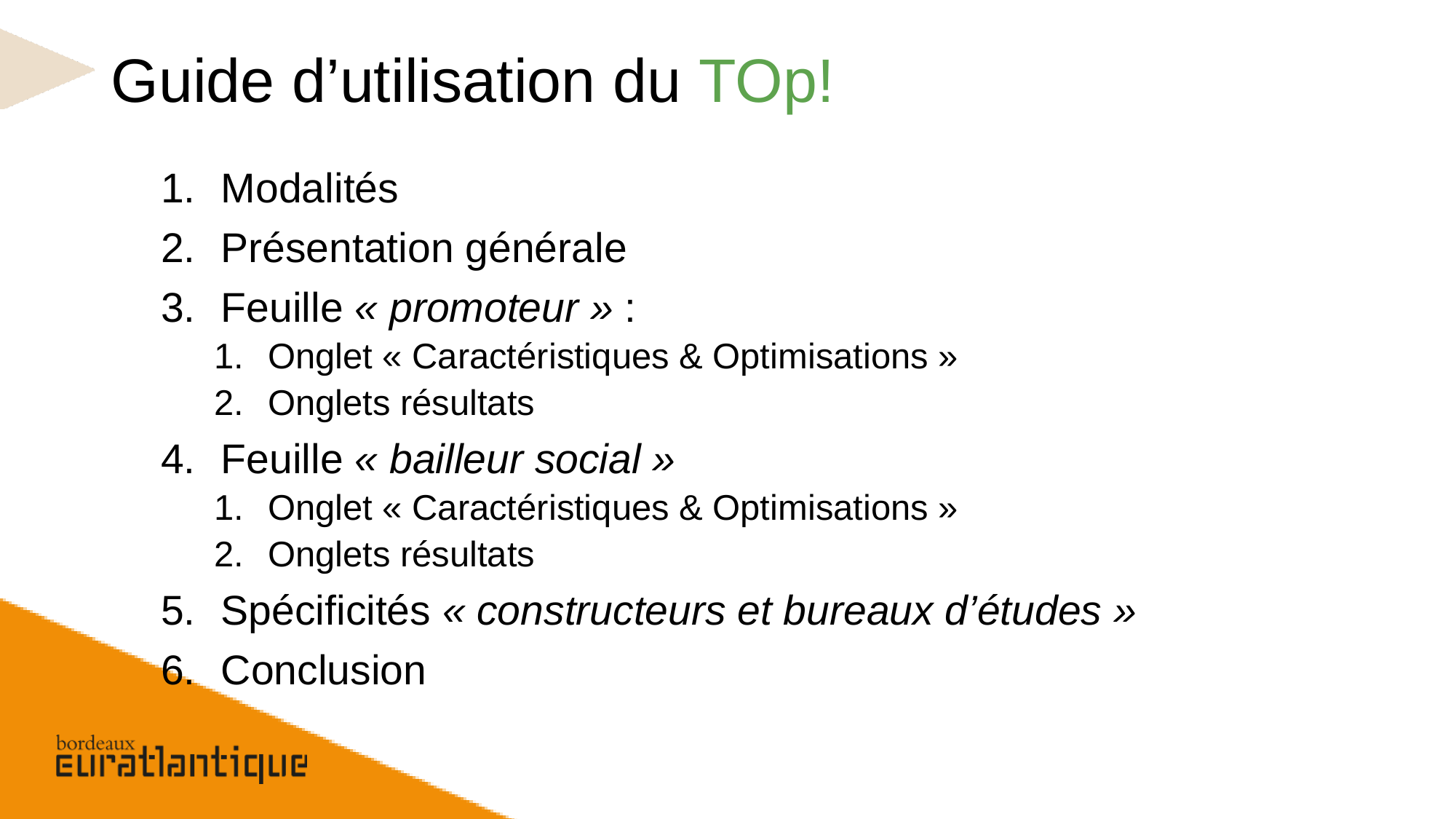

# Guide d’utilisation du TOp!
Modalités
Présentation générale
Feuille « promoteur » :
Onglet « Caractéristiques & Optimisations »
Onglets résultats
Feuille « bailleur social »
Onglet « Caractéristiques & Optimisations »
Onglets résultats
Spécificités « constructeurs et bureaux d’études »
Conclusion